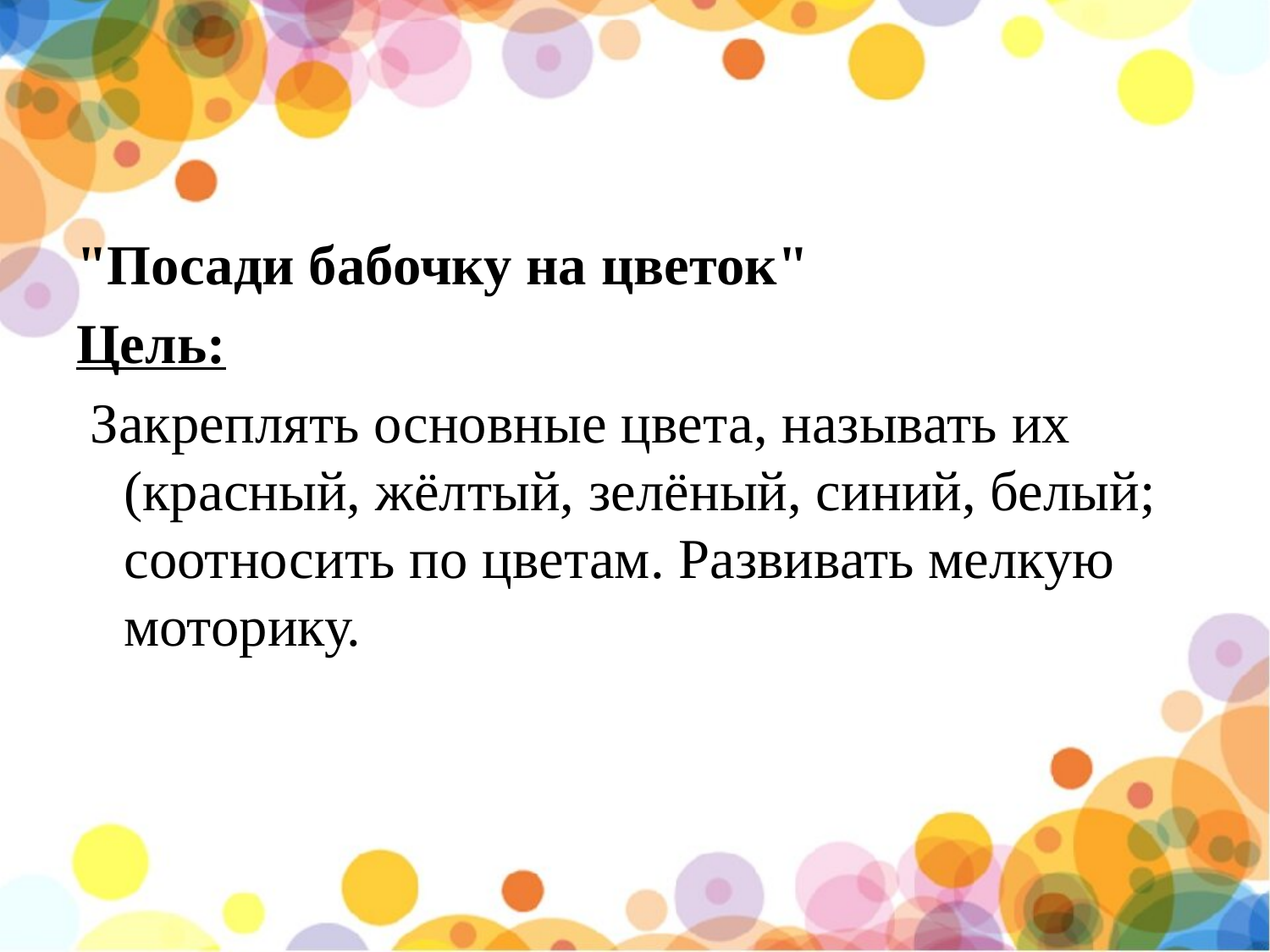

#
"Посади бабочку на цветок"
Цель:
 Закреплять основные цвета, называть их (красный, жёлтый, зелёный, синий, белый; соотносить по цветам. Развивать мелкую моторику.